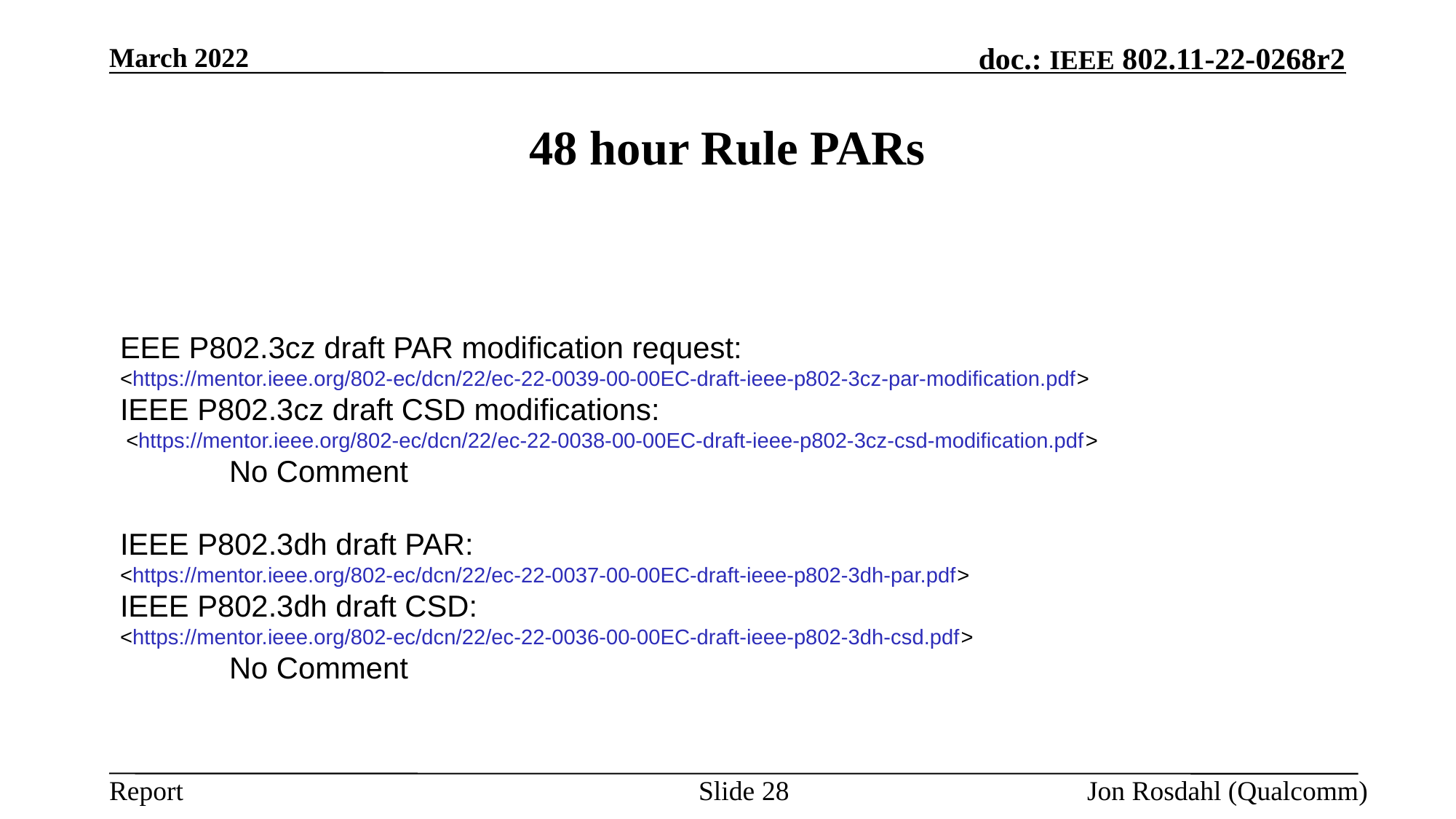

March 2022
# 48 hour Rule PARs
EEE P802.3cz draft PAR modification request:
<https://mentor.ieee.org/802-ec/dcn/22/ec-22-0039-00-00EC-draft-ieee-p802-3cz-par-modification.pdf>
IEEE P802.3cz draft CSD modifications:
 <https://mentor.ieee.org/802-ec/dcn/22/ec-22-0038-00-00EC-draft-ieee-p802-3cz-csd-modification.pdf>
	No Comment
IEEE P802.3dh draft PAR:
<https://mentor.ieee.org/802-ec/dcn/22/ec-22-0037-00-00EC-draft-ieee-p802-3dh-par.pdf>
IEEE P802.3dh draft CSD:
<https://mentor.ieee.org/802-ec/dcn/22/ec-22-0036-00-00EC-draft-ieee-p802-3dh-csd.pdf>
	No Comment

Slide 28
Jon Rosdahl (Qualcomm)